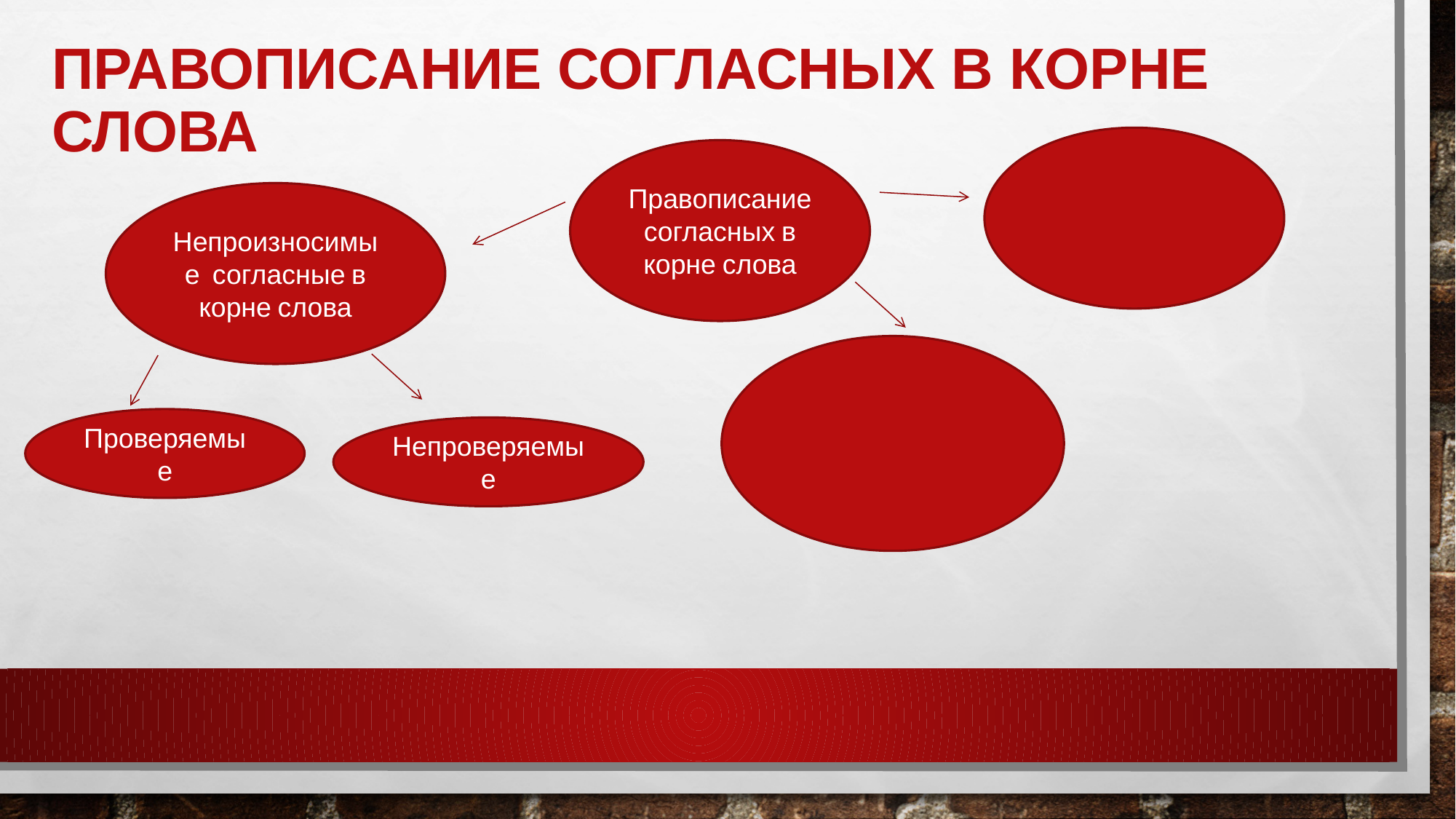

# Правописание согласных в корне слова

Правописание согласных в корне слова
Непроизносимые  согласные в корне слова

Проверяемые
Непроверяемые